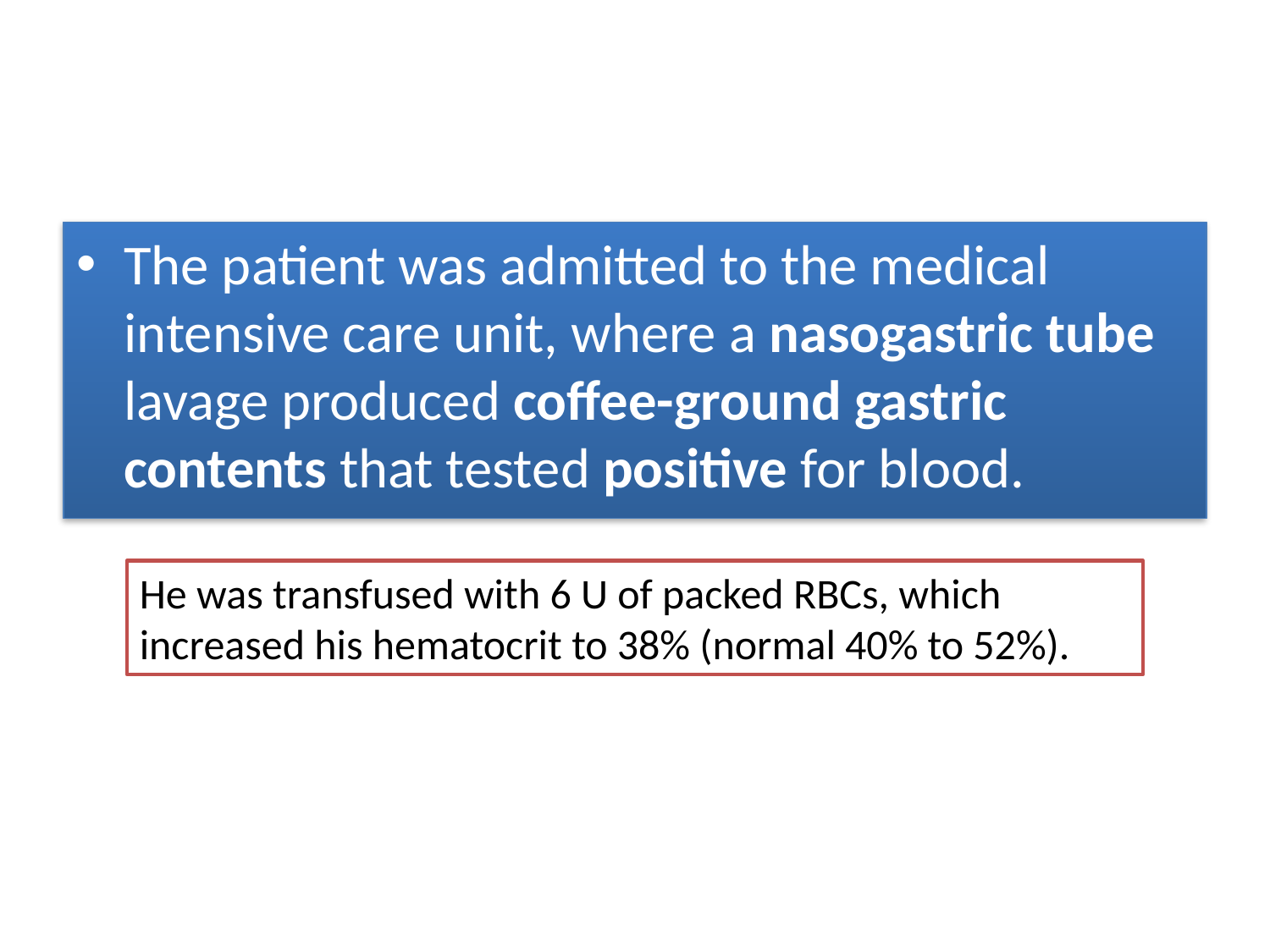

#
The patient was admitted to the medical intensive care unit, where a nasogastric tube lavage produced coffee-ground gastric contents that tested positive for blood.

He was transfused with 6 U of packed RBCs, which increased his hematocrit to 38% (normal 40% to 52%).